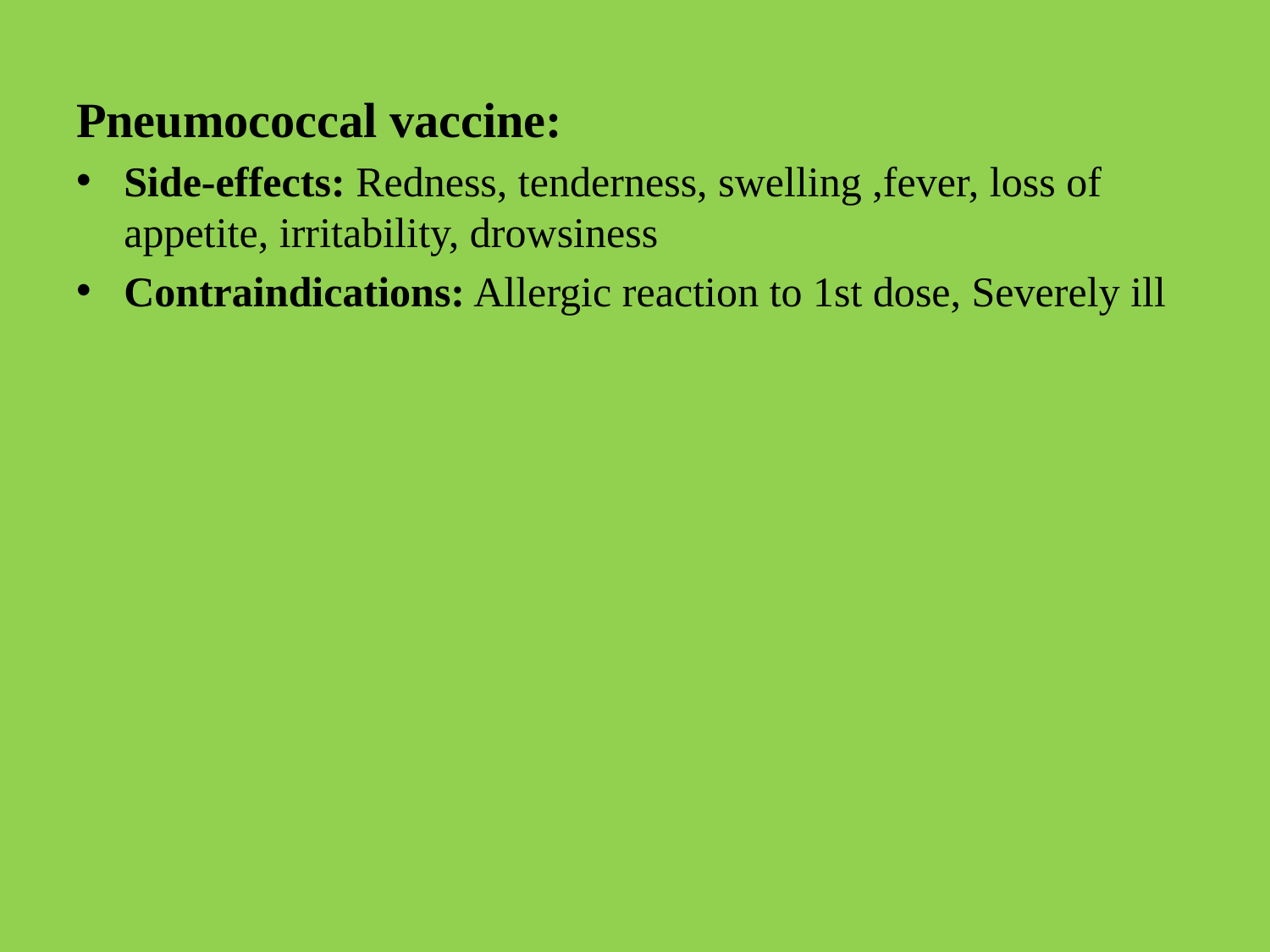

# Pneumococcal vaccine:
Side-effects: Redness, tenderness, swelling ,fever, loss of  appetite, irritability, drowsiness
Contraindications: Allergic reaction to 1st dose, Severely ill